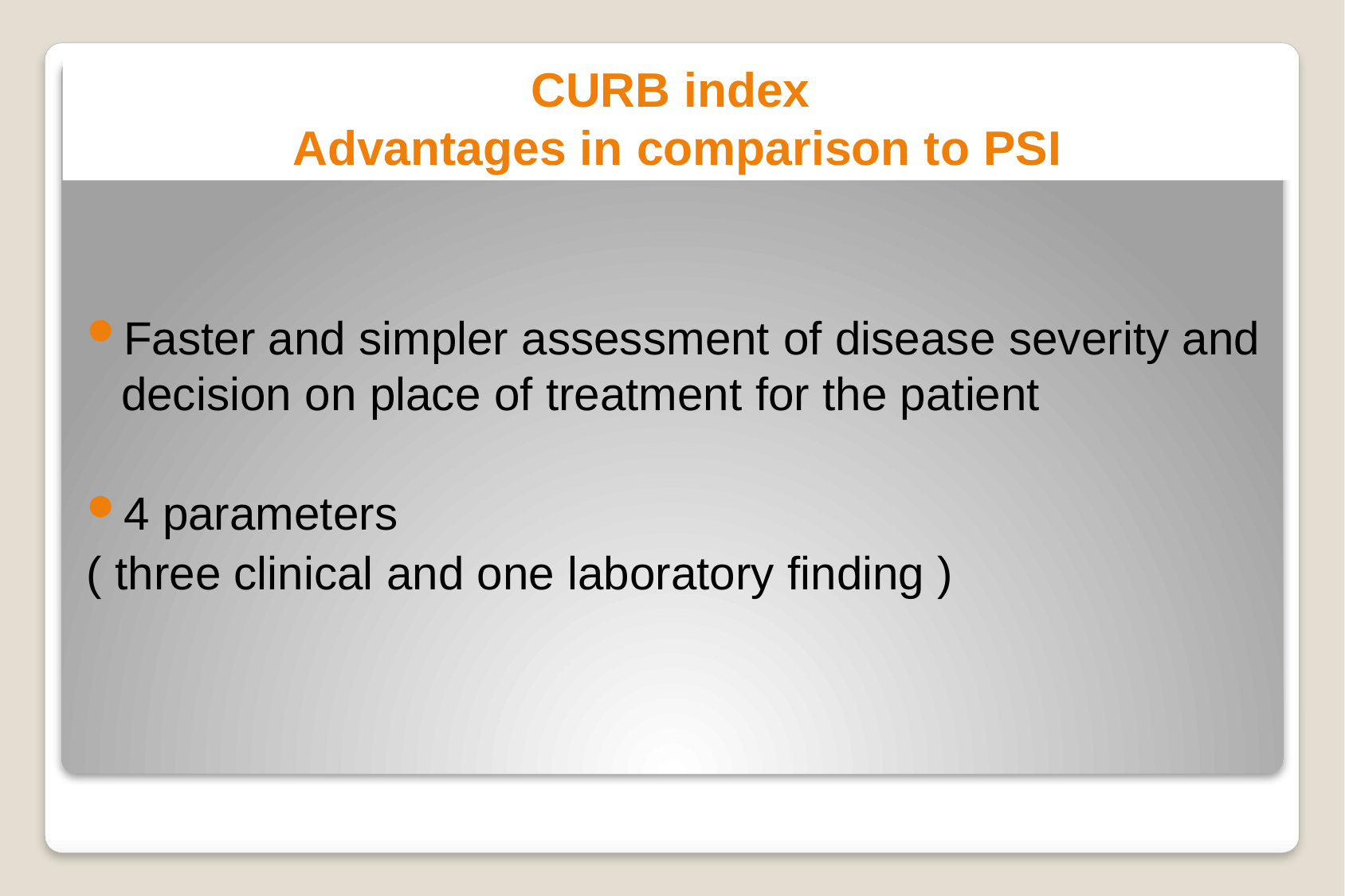

# CURB index Advantages in comparison to PSI

Faster and simpler assessment of disease severity and decision on place of treatment for the patient

4 parameters
( three clinical and one laboratory finding )